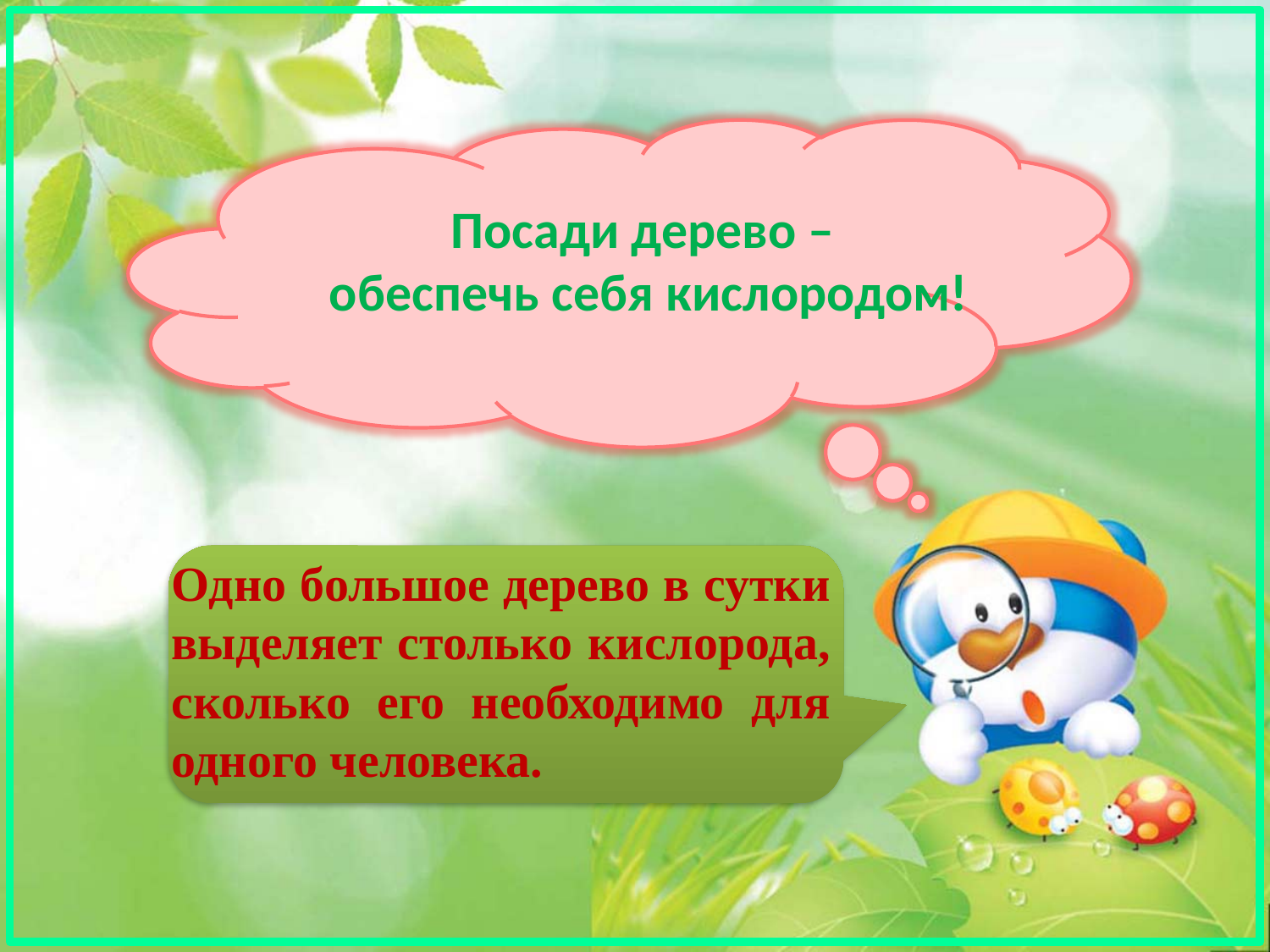

# Посади дерево – обеспечь себя кислородом!
Одно большое дерево в сутки выделяет столько кислорода, сколько его необходимо для одного человека.